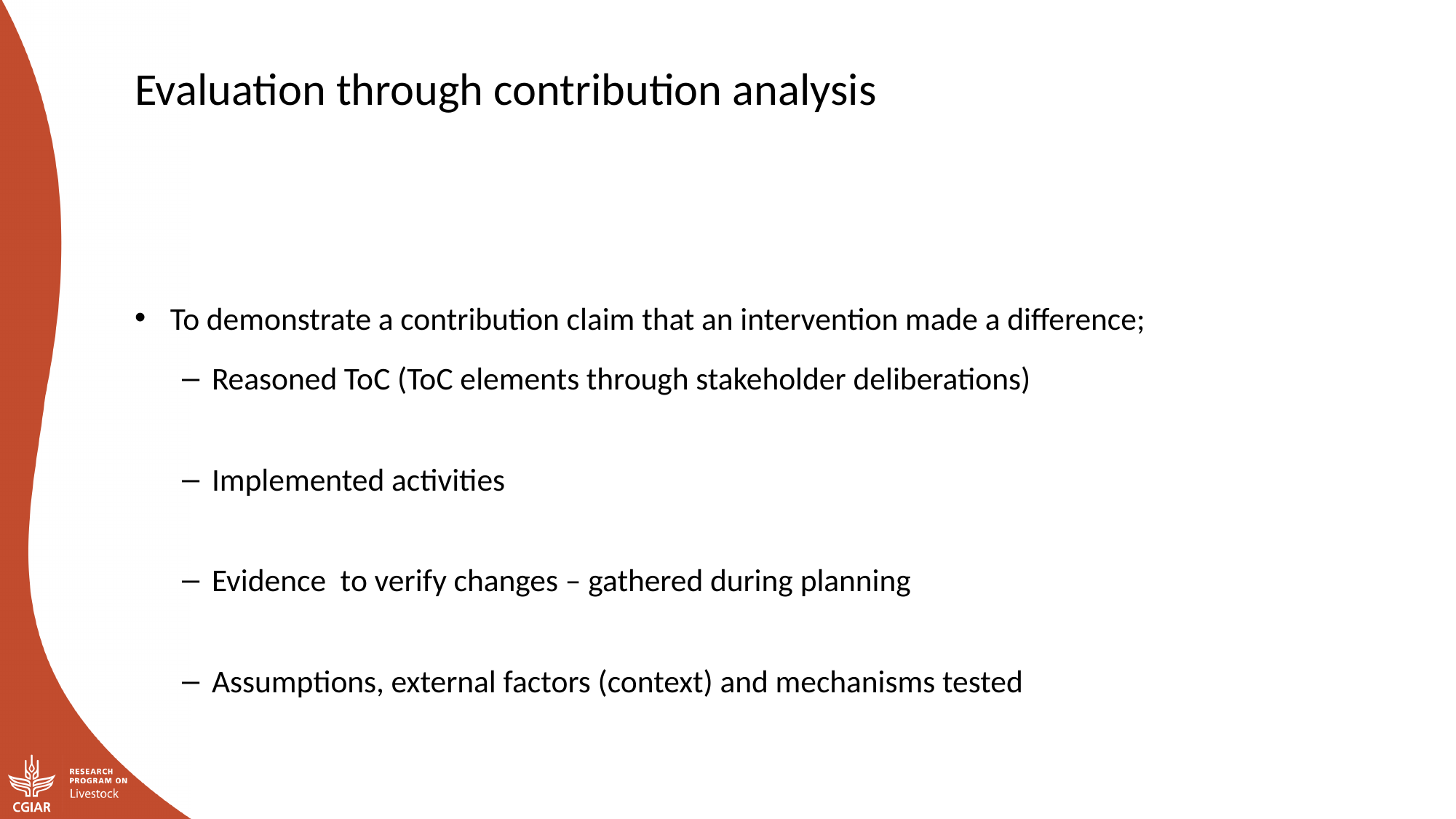

Evaluation through contribution analysis
To demonstrate a contribution claim that an intervention made a difference;
Reasoned ToC (ToC elements through stakeholder deliberations)

Implemented activities

Evidence  to verify changes – gathered during planning

Assumptions, external factors (context) and mechanisms tested